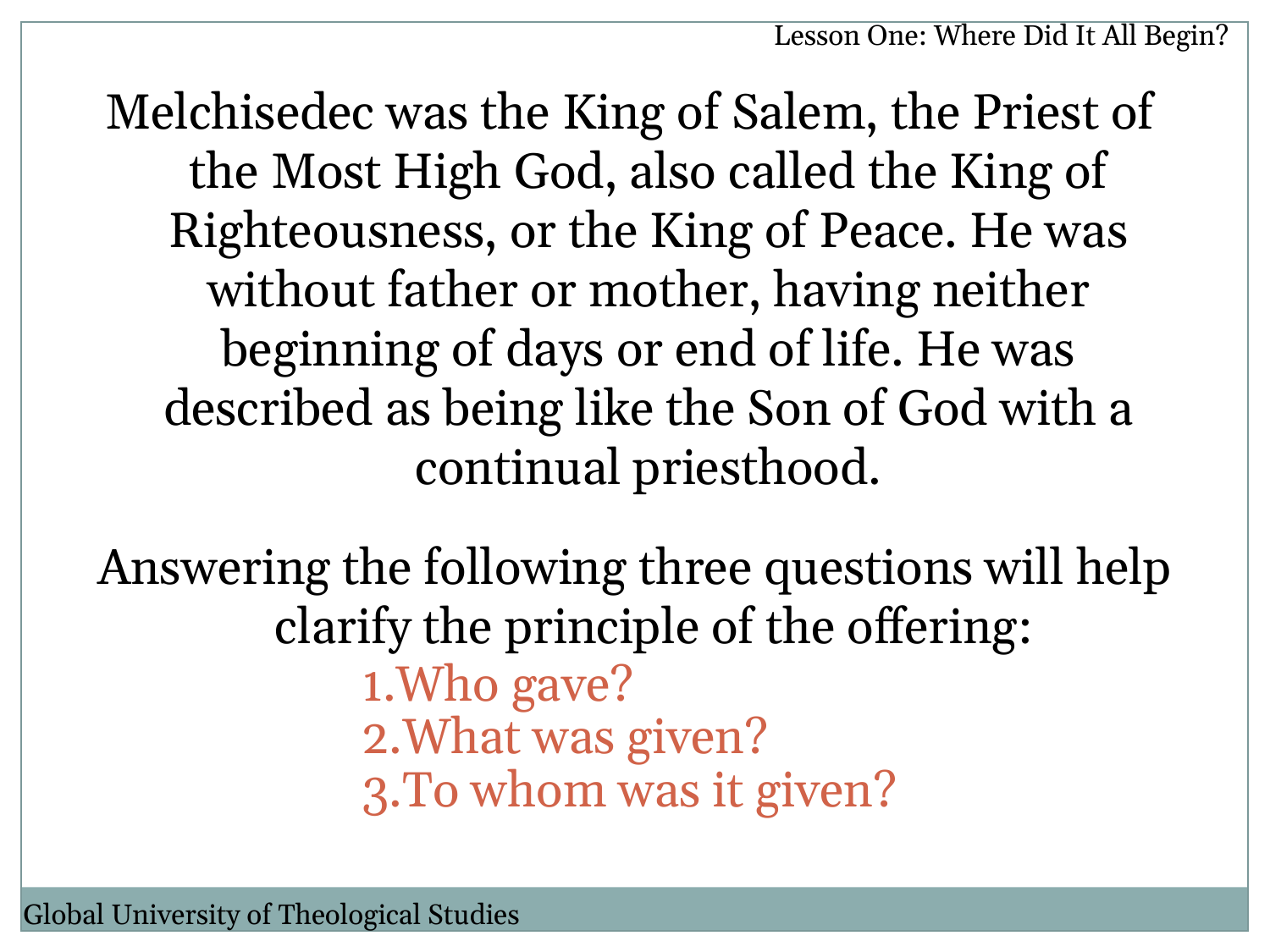

Lesson One: Where Did It All Begin?
Melchisedec was the King of Salem, the Priest of the Most High God, also called the King of Righteousness, or the King of Peace. He was without father or mother, having neither beginning of days or end of life. He was described as being like the Son of God with a continual priesthood.
Answering the following three questions will help clarify the principle of the offering:
1.Who gave?
2.What was given?
3.To whom was it given?
Global University of Theological Studies